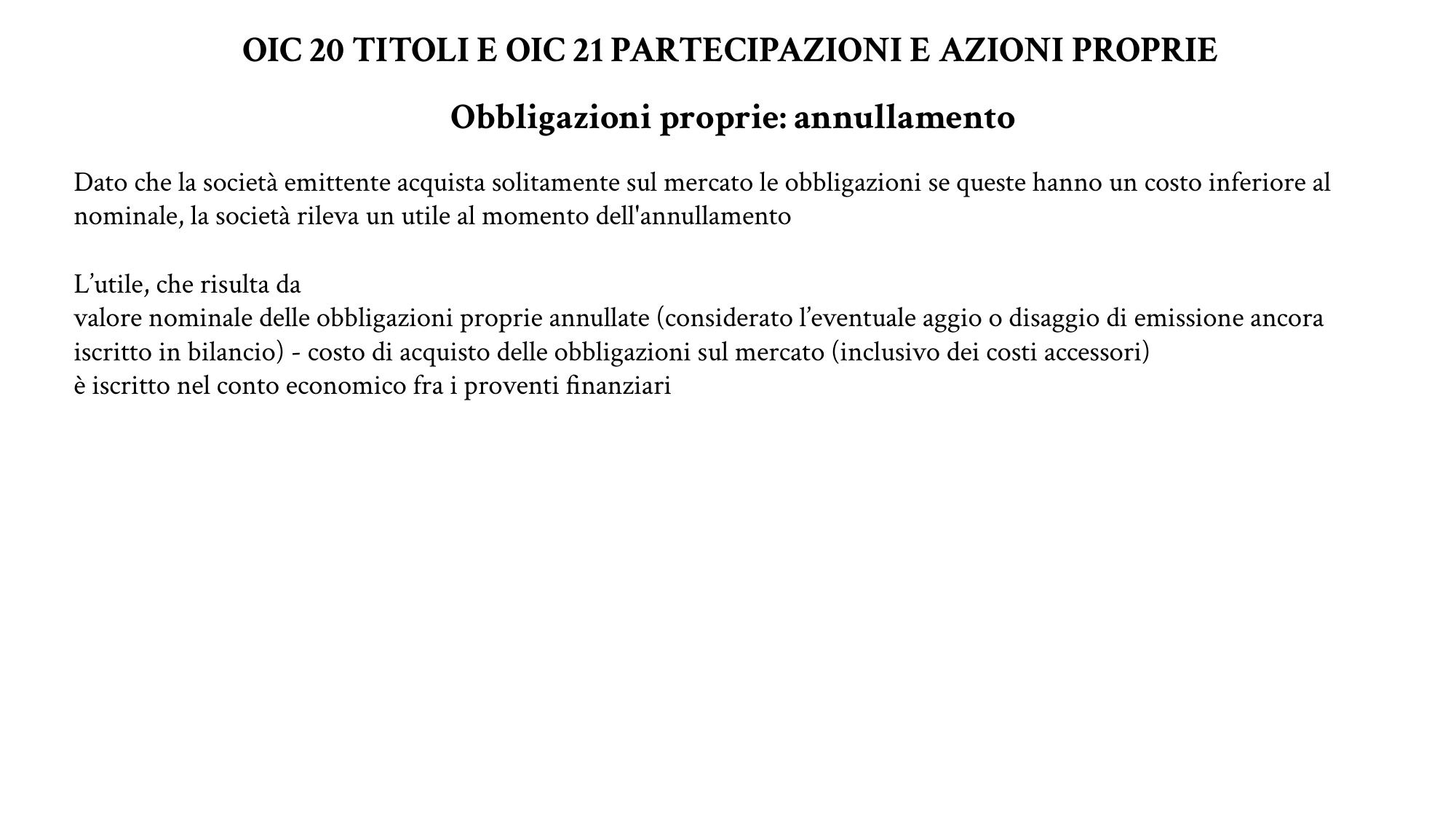

OIC 20 TITOLI E OIC 21 PARTECIPAZIONI E AZIONI PROPRIE
Obbligazioni proprie: annullamento
Dato che la società emittente acquista solitamente sul mercato le obbligazioni se queste hanno un costo inferiore al nominale, la società rileva un utile al momento dell'annullamento

L’utile, che risulta da
valore nominale delle obbligazioni proprie annullate (considerato l’eventuale aggio o disaggio di emissione ancora iscritto in bilancio) - costo di acquisto delle obbligazioni sul mercato (inclusivo dei costi accessori)
è iscritto nel conto economico fra i proventi finanziari